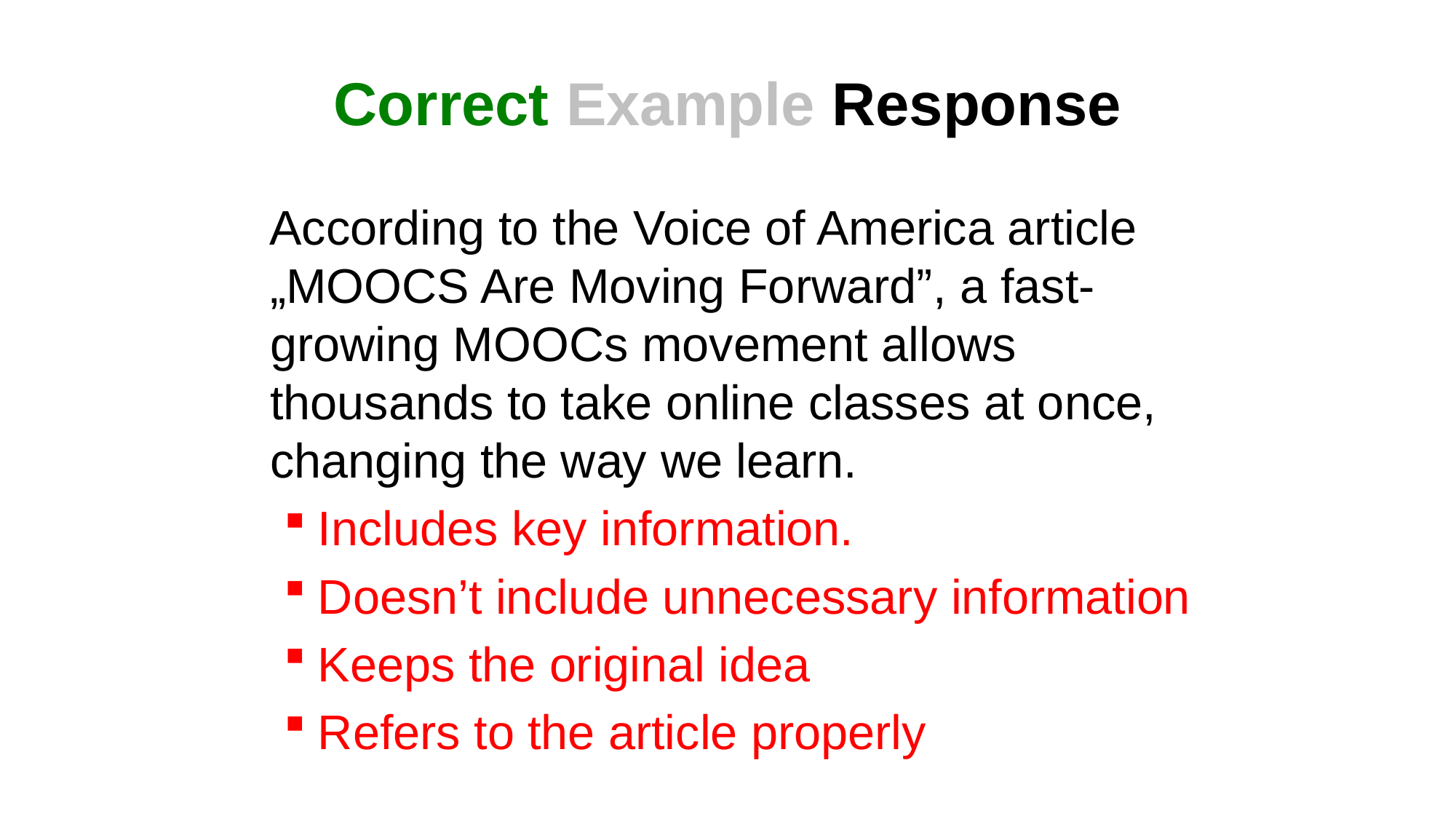

# Correct Example Response
   According to the Voice of America article „MOOCS Are Moving Forward”, a fast-growing MOOCs movement allows thousands to take online classes at once, changing the way we learn.
Includes key information.
Doesn’t include unnecessary information
Keeps the original idea
Refers to the article properly